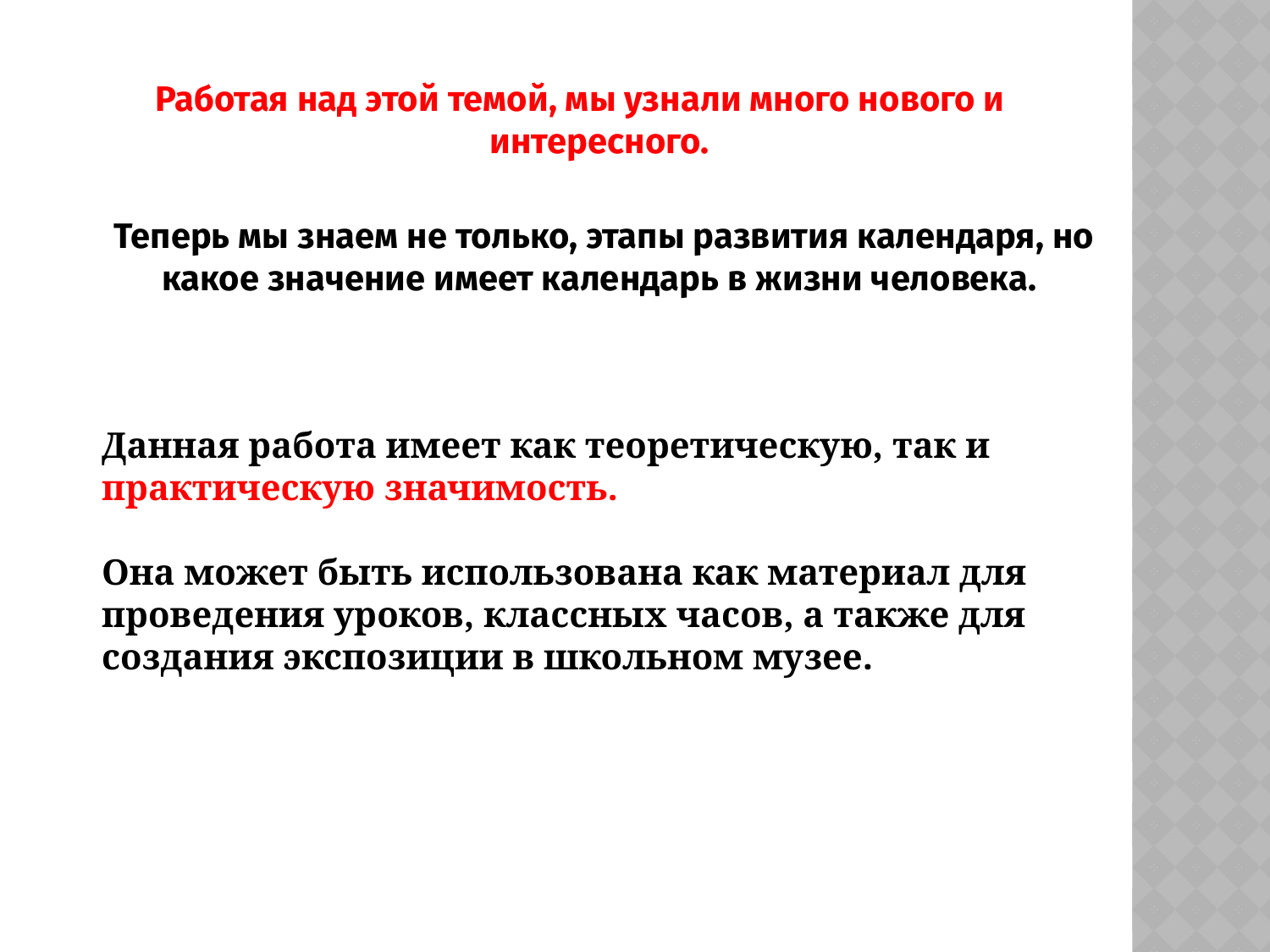

Работая над этой темой, мы узнали много нового и интересного.
 Теперь мы знаем не только, этапы развития календаря, но какое значение имеет календарь в жизни человека.
Данная работа имеет как теоретическую, так и
практическую значимость.

Она может быть использована как материал для проведения уроков, классных часов, а также для создания экспозиции в школьном музее.